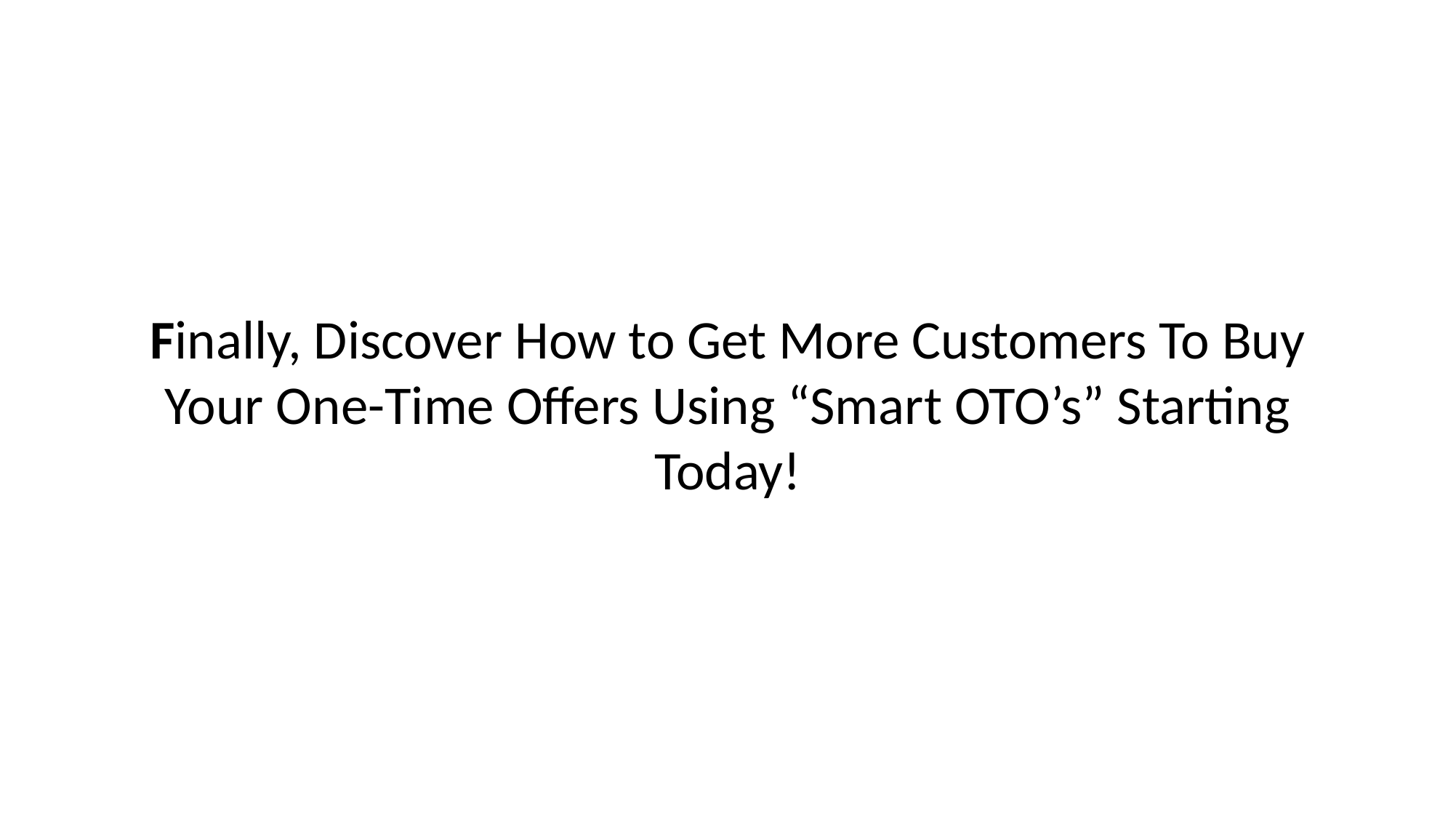

# Finally, Discover How to Get More Customers To Buy Your One-Time Offers Using “Smart OTO’s” Starting Today!